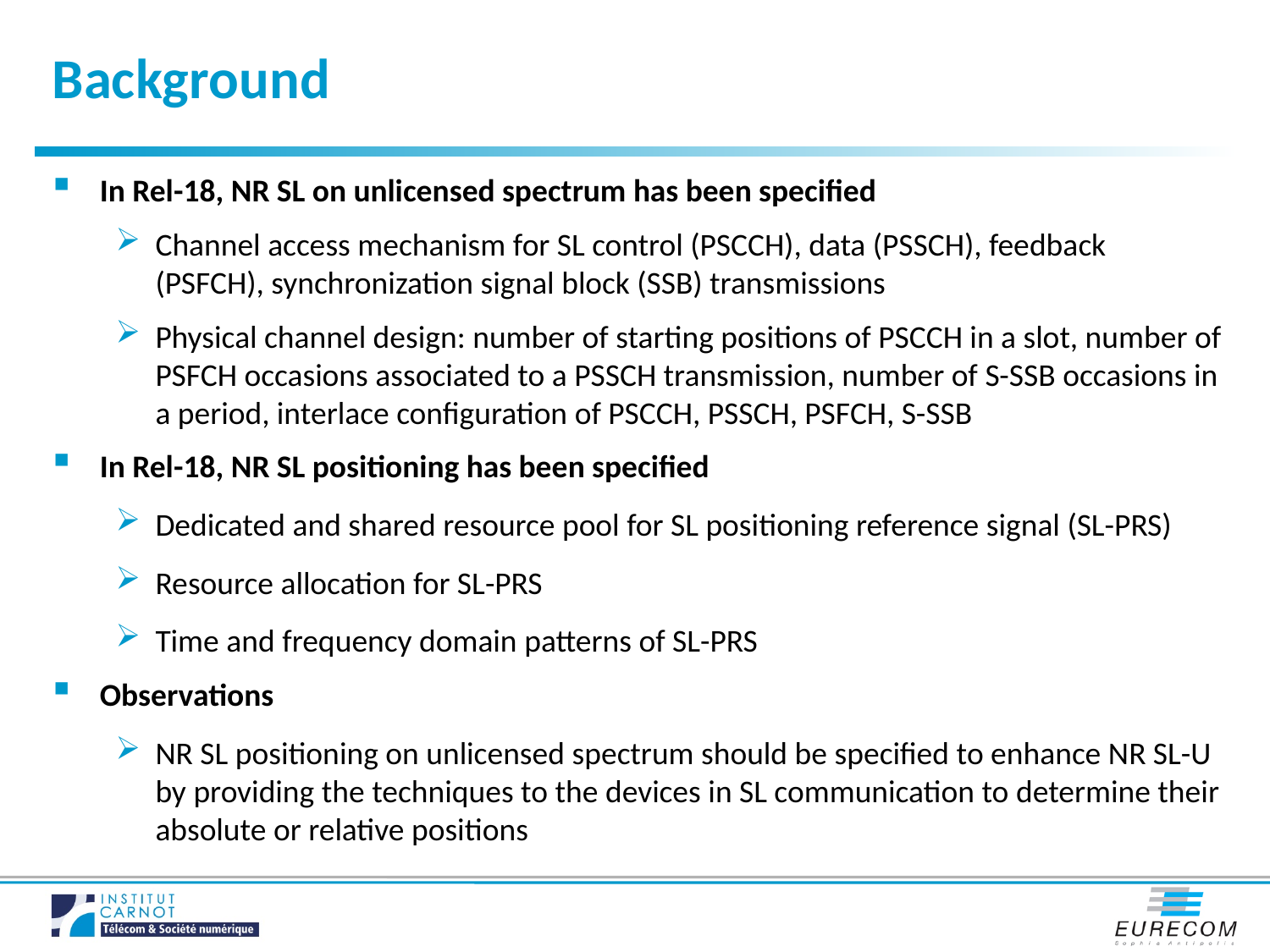

Background
In Rel-18, NR SL on unlicensed spectrum has been specified
Channel access mechanism for SL control (PSCCH), data (PSSCH), feedback (PSFCH), synchronization signal block (SSB) transmissions
Physical channel design: number of starting positions of PSCCH in a slot, number of PSFCH occasions associated to a PSSCH transmission, number of S-SSB occasions in a period, interlace configuration of PSCCH, PSSCH, PSFCH, S-SSB
In Rel-18, NR SL positioning has been specified
Dedicated and shared resource pool for SL positioning reference signal (SL-PRS)
Resource allocation for SL-PRS
Time and frequency domain patterns of SL-PRS
Observations
NR SL positioning on unlicensed spectrum should be specified to enhance NR SL-U by providing the techniques to the devices in SL communication to determine their absolute or relative positions